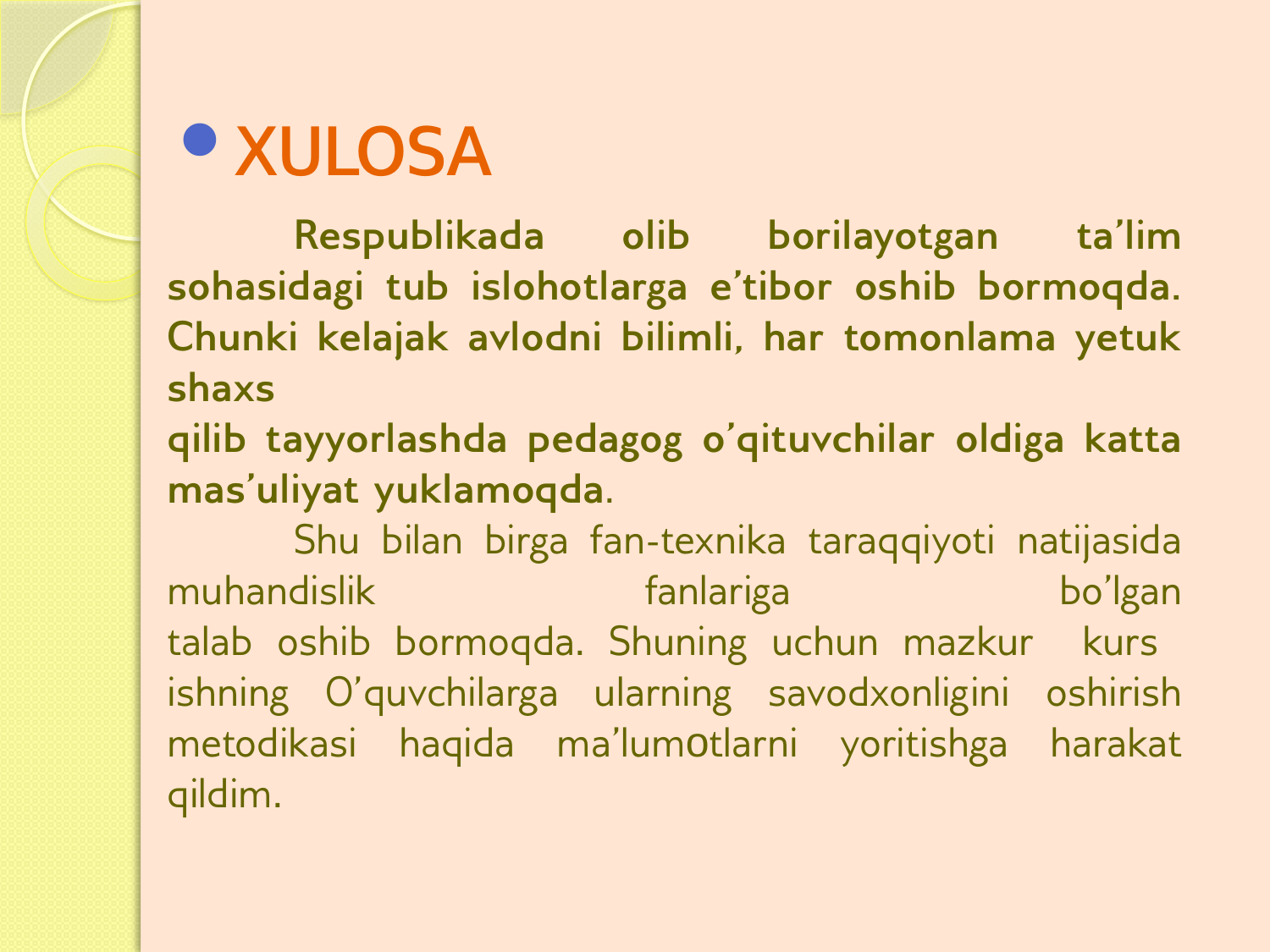

XULOSA
	Respublikada olib borilayotgan ta’lim sohasidagi tub islohotlarga e’tibor oshib bormoqda. Chunki kelajak avlodni bilimli, har tomonlama yetuk shaxs
qilib tayyorlashda pedagog o’qituvchilar oldiga katta mas’uliyat yuklamoqda.
	Shu bilan birga fan-texnika taraqqiyoti natijasida muhandislik fanlariga bo’lgan
talab oshib bormoqda. Shuning uchun mazkur  kurs  ishning O’quvchilarga ularning savodxonligini oshirish metodikasi haqida ma’lumоtlarni yoritishga harakat qildim.